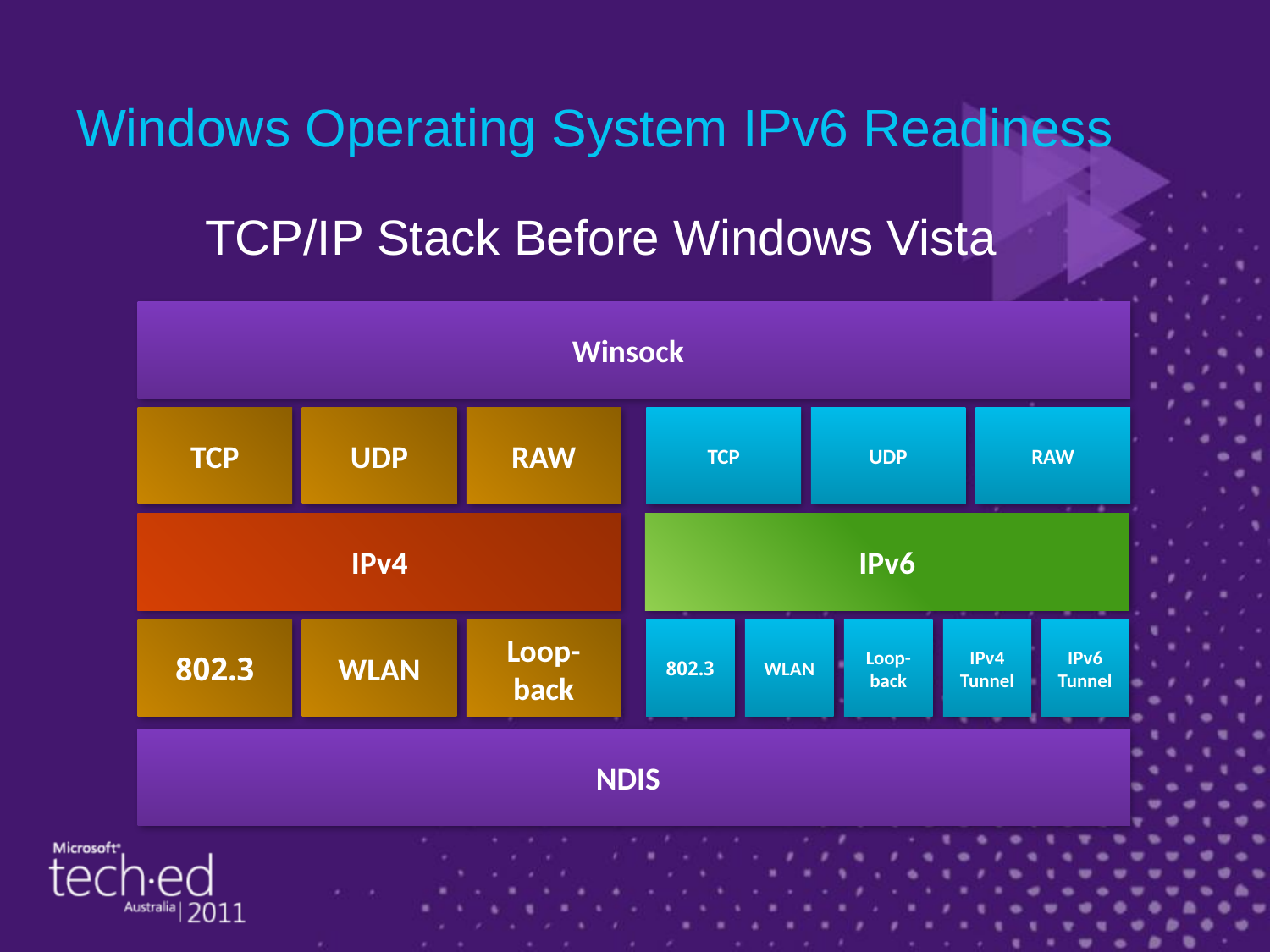

# Windows Operating System IPv6 Readiness
	     TCP/IP Stack Before Windows Vista
Winsock
TCP
UDP
RAW
TCP
UDP
RAW
IPv4
IPv6
802.3
WLAN
Loop-back
802.3
WLAN
Loop-back
IPv4 Tunnel
IPv6 Tunnel
NDIS